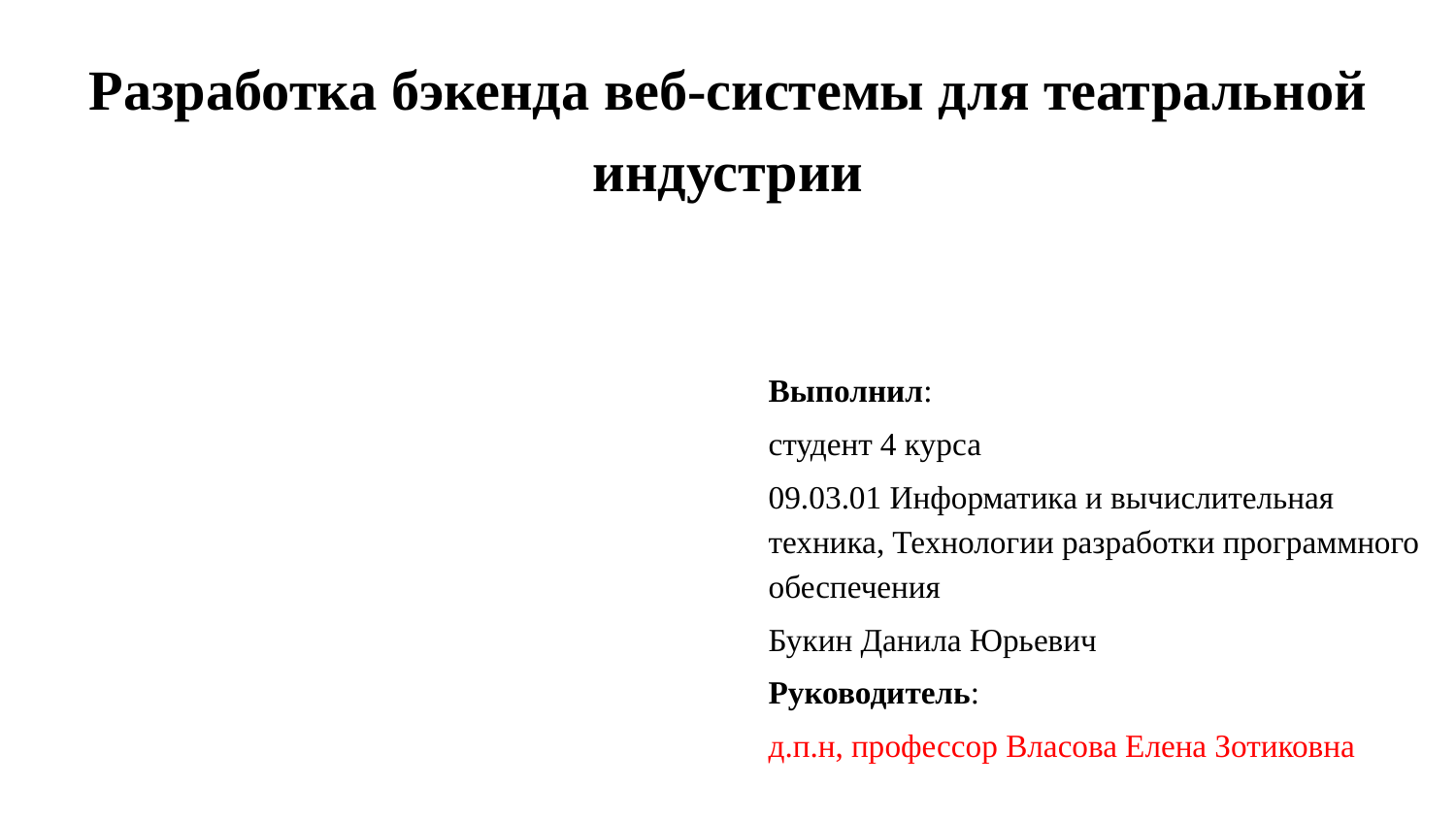

# Разработка бэкенда веб-системы для театральной индустрии
Выполнил:
студент 4 курса
09.03.01 Информатика и вычислительная техника, Технологии разработки программного  обеспечения
Букин Данила Юрьевич
Руководитель:
д.п.н, профессор Власова Елена Зотиковна